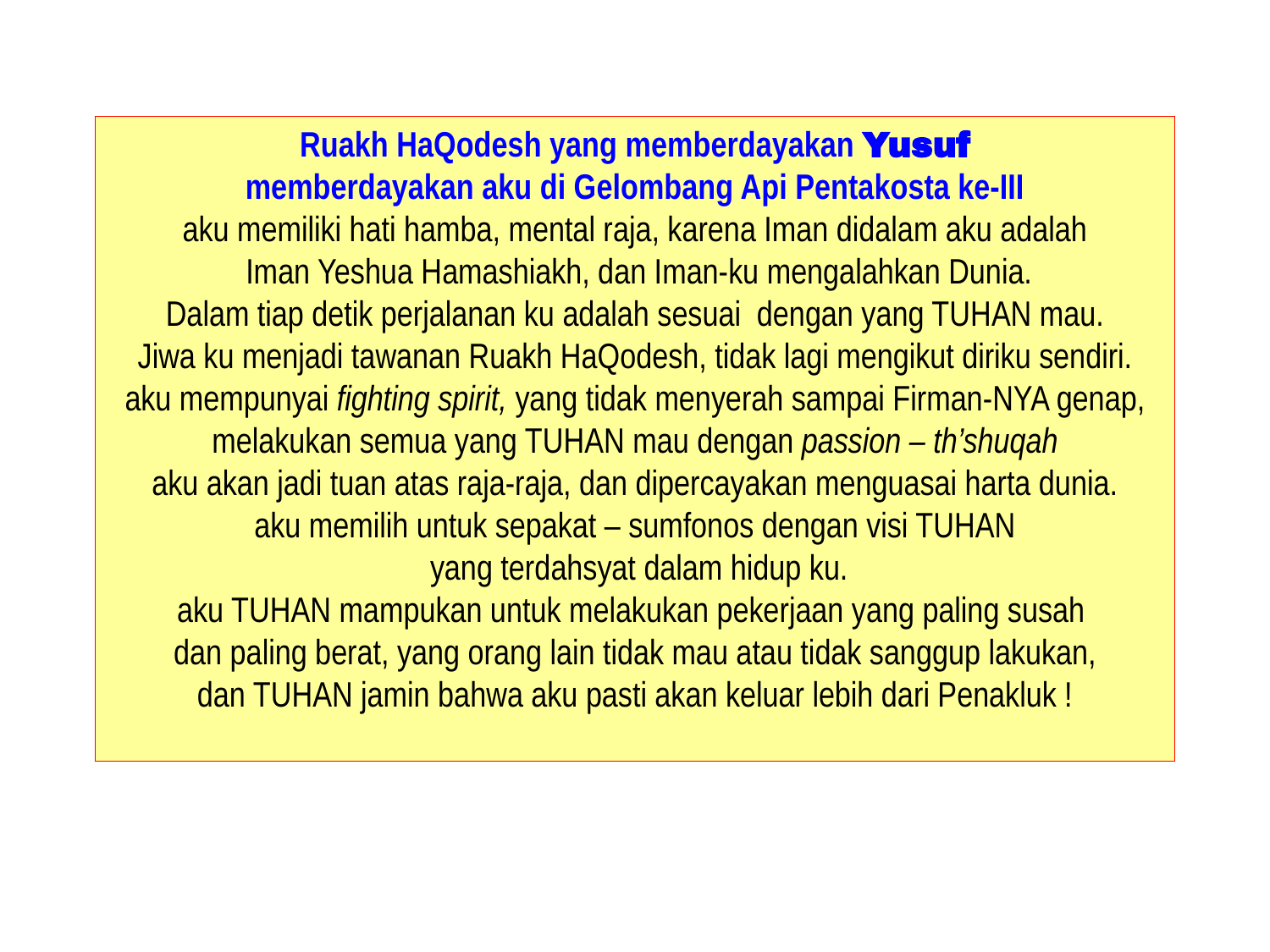

# Ruakh HaQodesh yang memberdayakan Yusuf memberdayakan aku di Gelombang Api Pentakosta ke-III aku memiliki hati hamba, mental raja, karena Iman didalam aku adalah Iman Yeshua Hamashiakh, dan Iman-ku mengalahkan Dunia. Dalam tiap detik perjalanan ku adalah sesuai  dengan yang TUHAN mau. Jiwa ku menjadi tawanan Ruakh HaQodesh, tidak lagi mengikut diriku sendiri. aku mempunyai fighting spirit, yang tidak menyerah sampai Firman-NYA genap, melakukan semua yang TUHAN mau dengan passion – th’shuqah aku akan jadi tuan atas raja-raja, dan dipercayakan menguasai harta dunia. aku memilih untuk sepakat – sumfonos dengan visi TUHAN yang terdahsyat dalam hidup ku. aku TUHAN mampukan untuk melakukan pekerjaan yang paling susah dan paling berat, yang orang lain tidak mau atau tidak sanggup lakukan, dan TUHAN jamin bahwa aku pasti akan keluar lebih dari Penakluk !